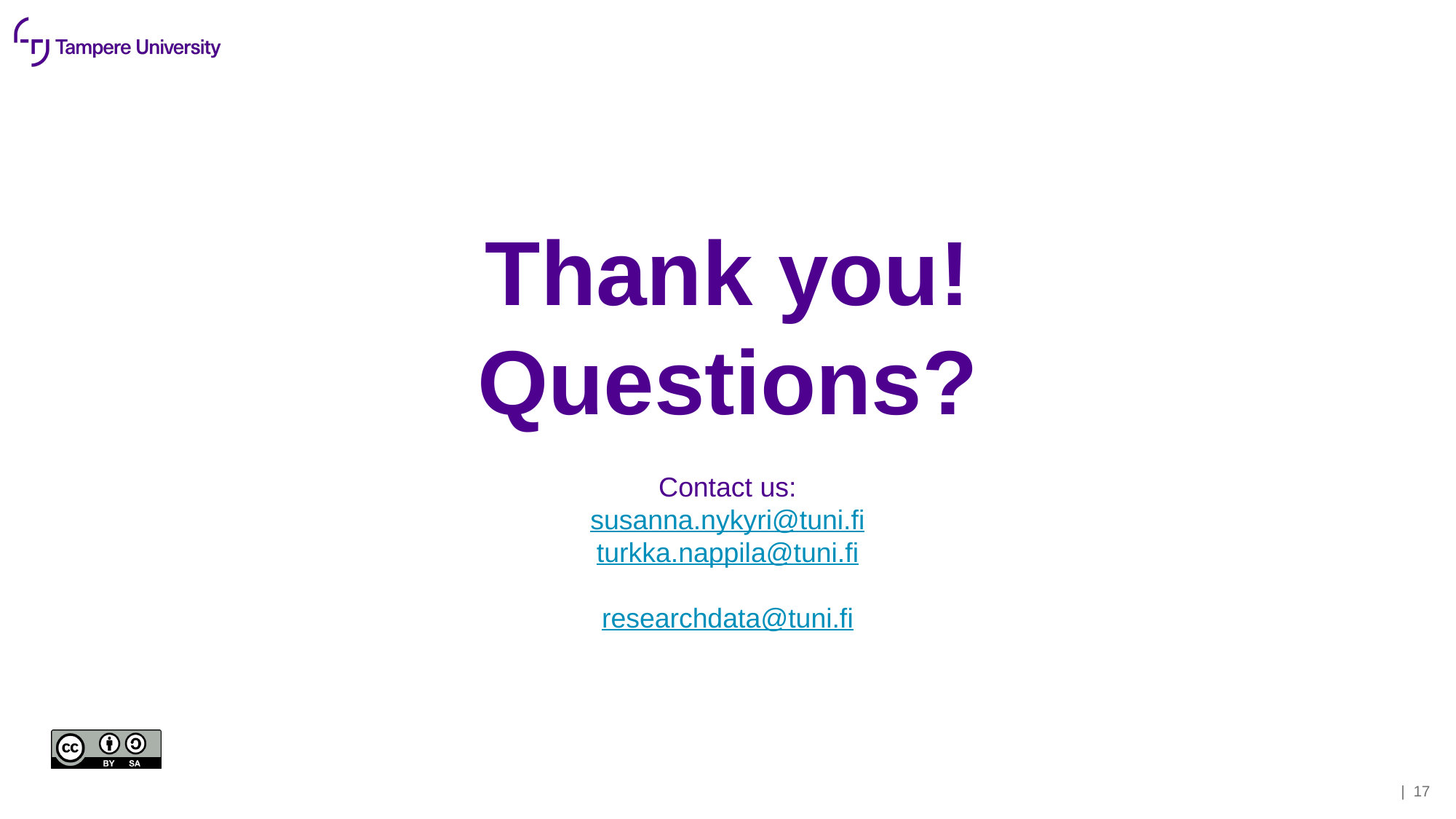

Thank you!
Questions?

Contact us:
susanna.nykyri@tuni.fi
turkka.nappila@tuni.fi

researchdata@tuni.fi
|  17